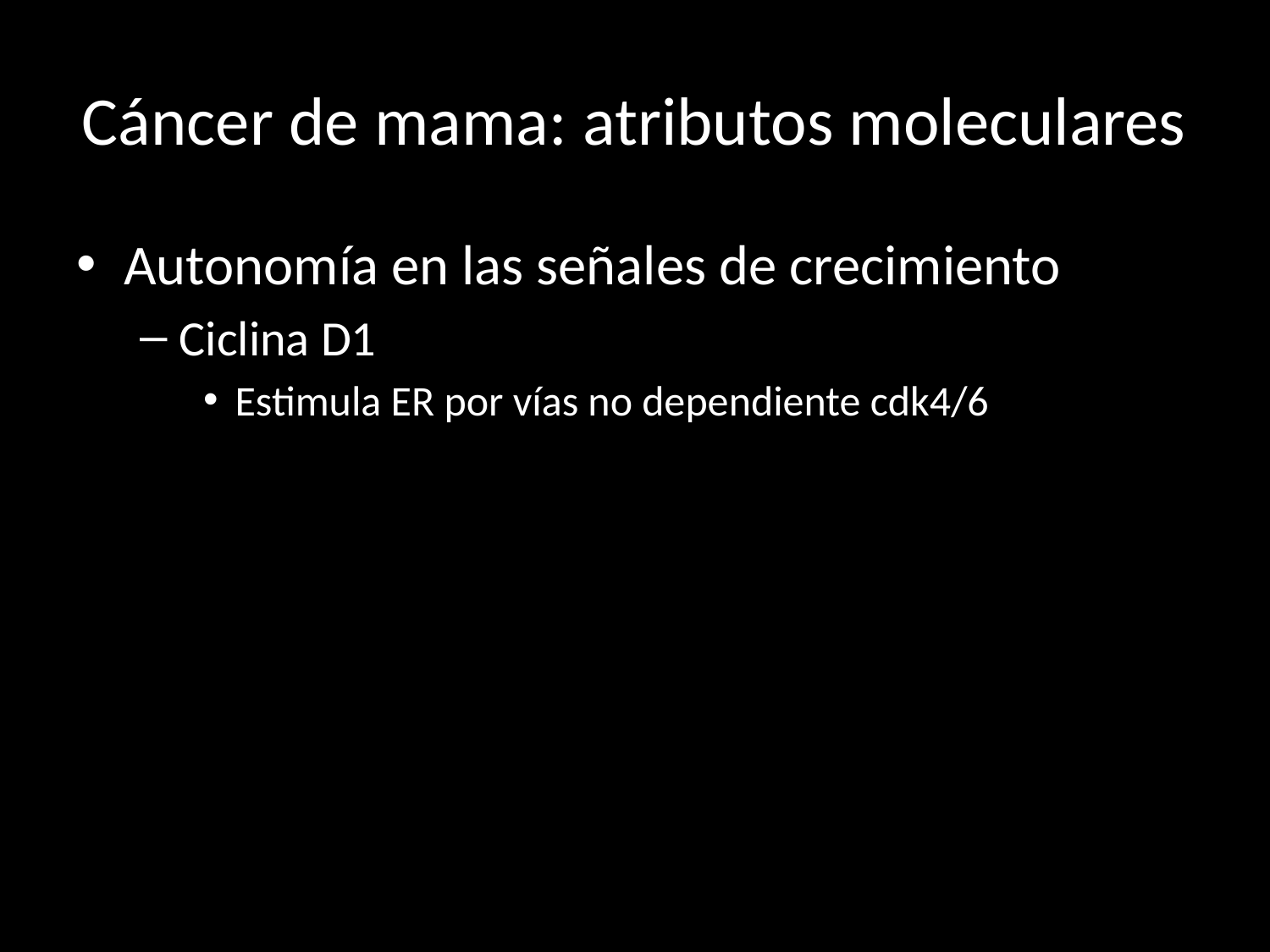

# Cáncer de mama: atributos moleculares
Autonomía en las señales de crecimiento
Ciclina D1
Estimula ER por vías no dependiente cdk4/6